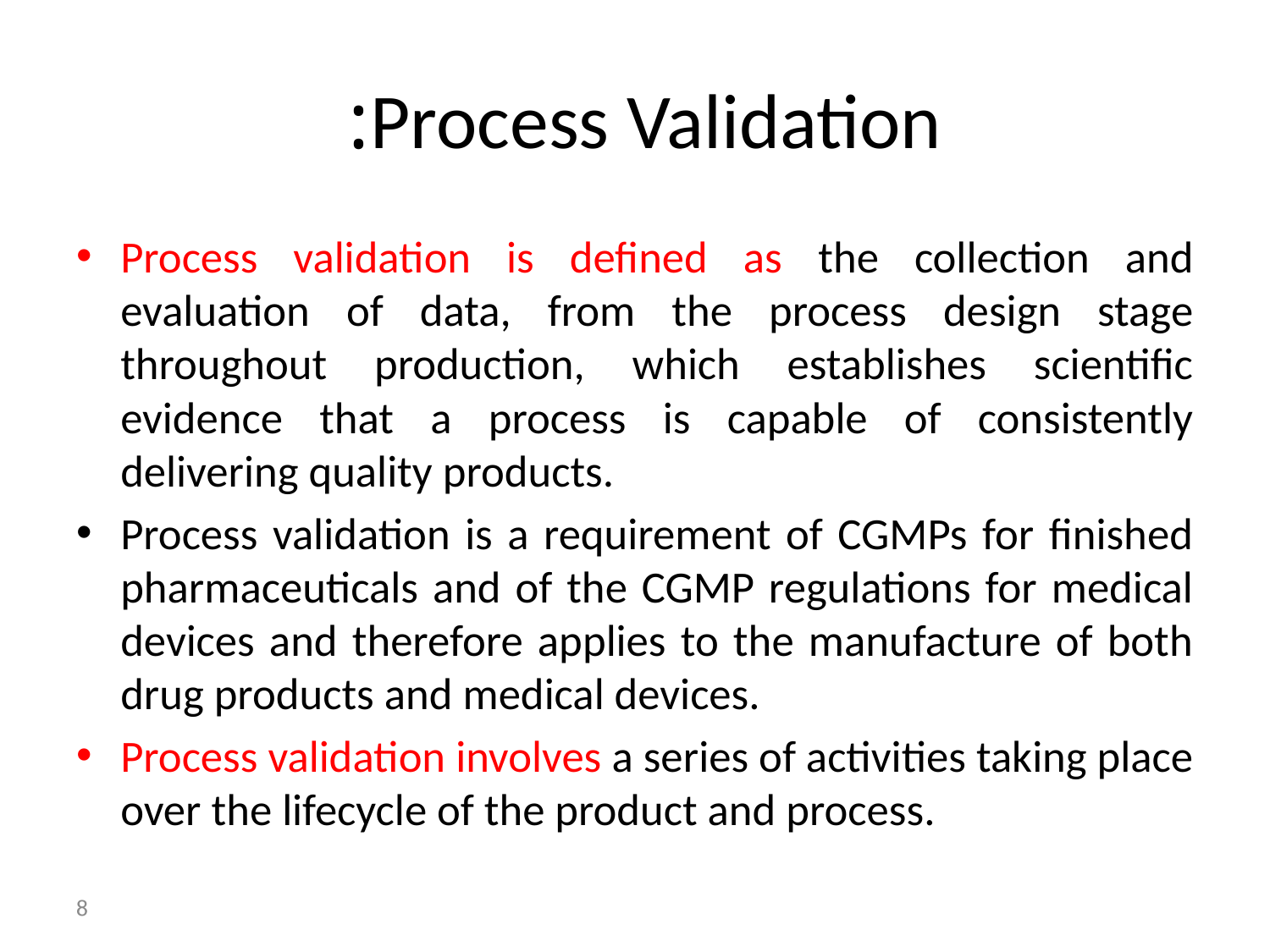

# Process Validation:
Process validation is defined as the collection and evaluation of data, from the process design stage throughout production, which establishes scientific evidence that a process is capable of consistently delivering quality products.
Process validation is a requirement of CGMPs for finished pharmaceuticals and of the CGMP regulations for medical devices and therefore applies to the manufacture of both drug products and medical devices.
Process validation involves a series of activities taking place over the lifecycle of the product and process.

8